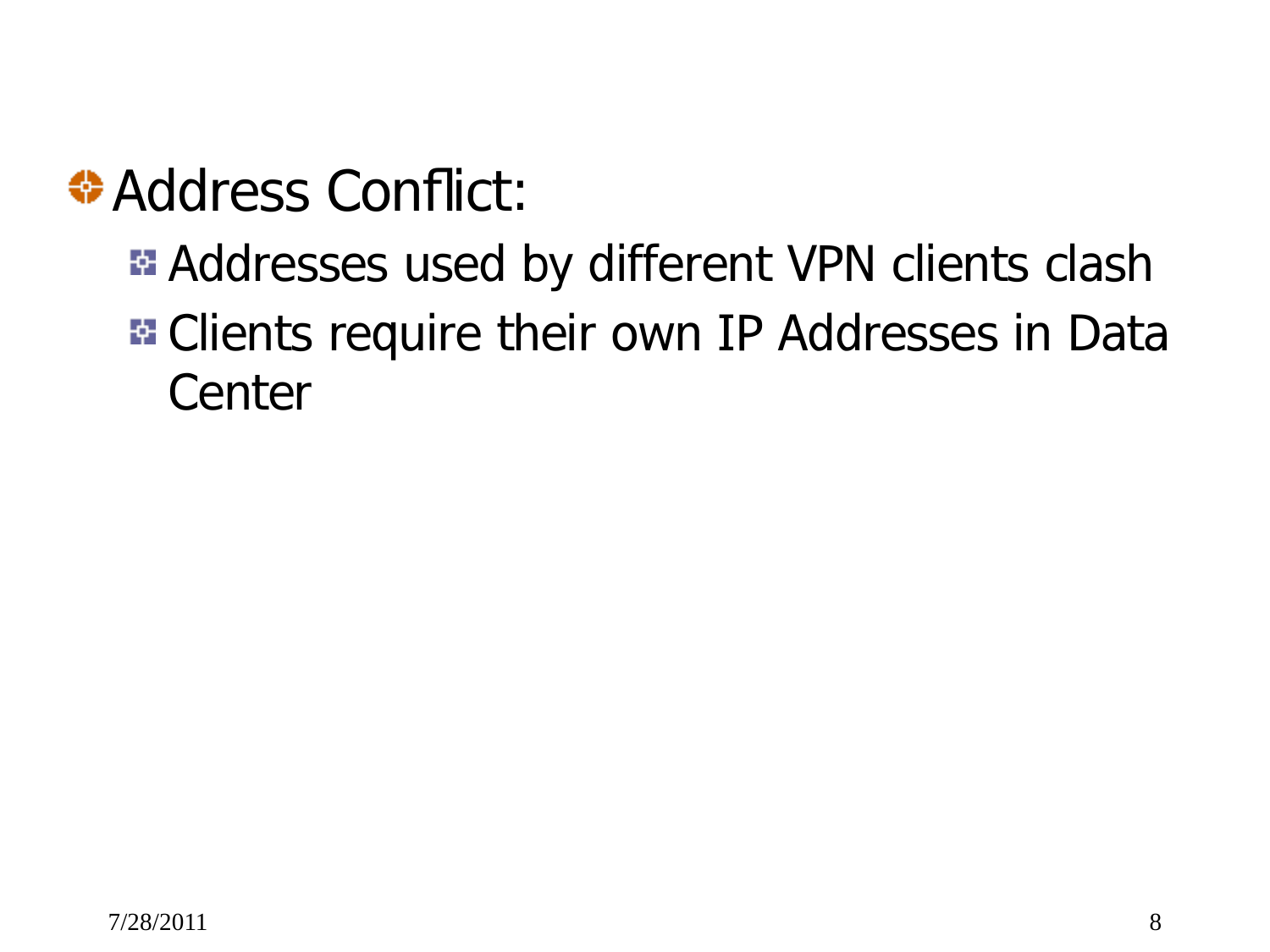

Address Conflict:
Addresses used by different VPN clients clash
Clients require their own IP Addresses in Data Center
7/28/2011
8